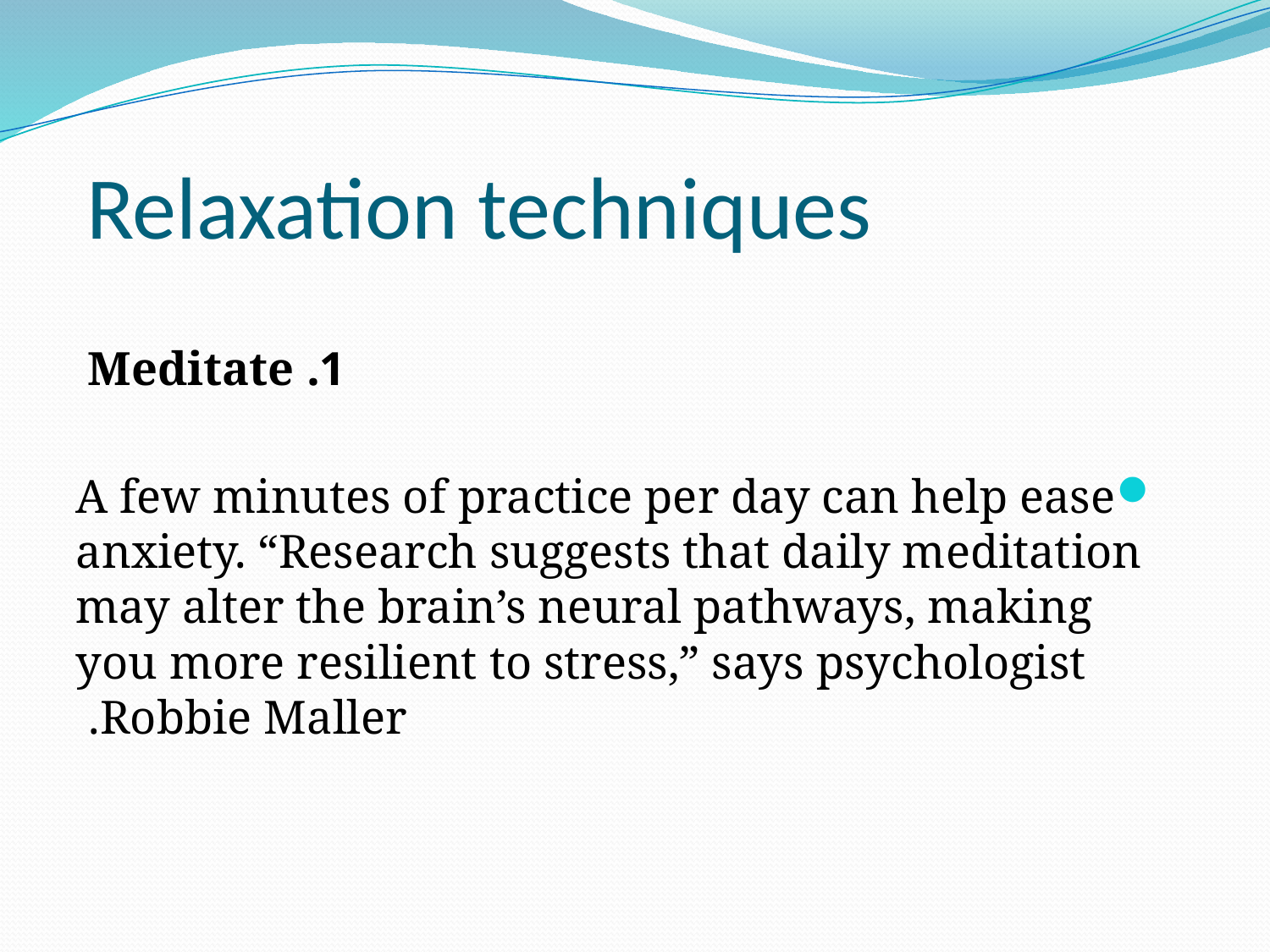

# Relaxation techniques

1. Meditate

A few minutes of practice per day can help ease anxiety. “Research suggests that daily meditation may alter the brain’s neural pathways, making you more resilient to stress,” says psychologist Robbie Maller.